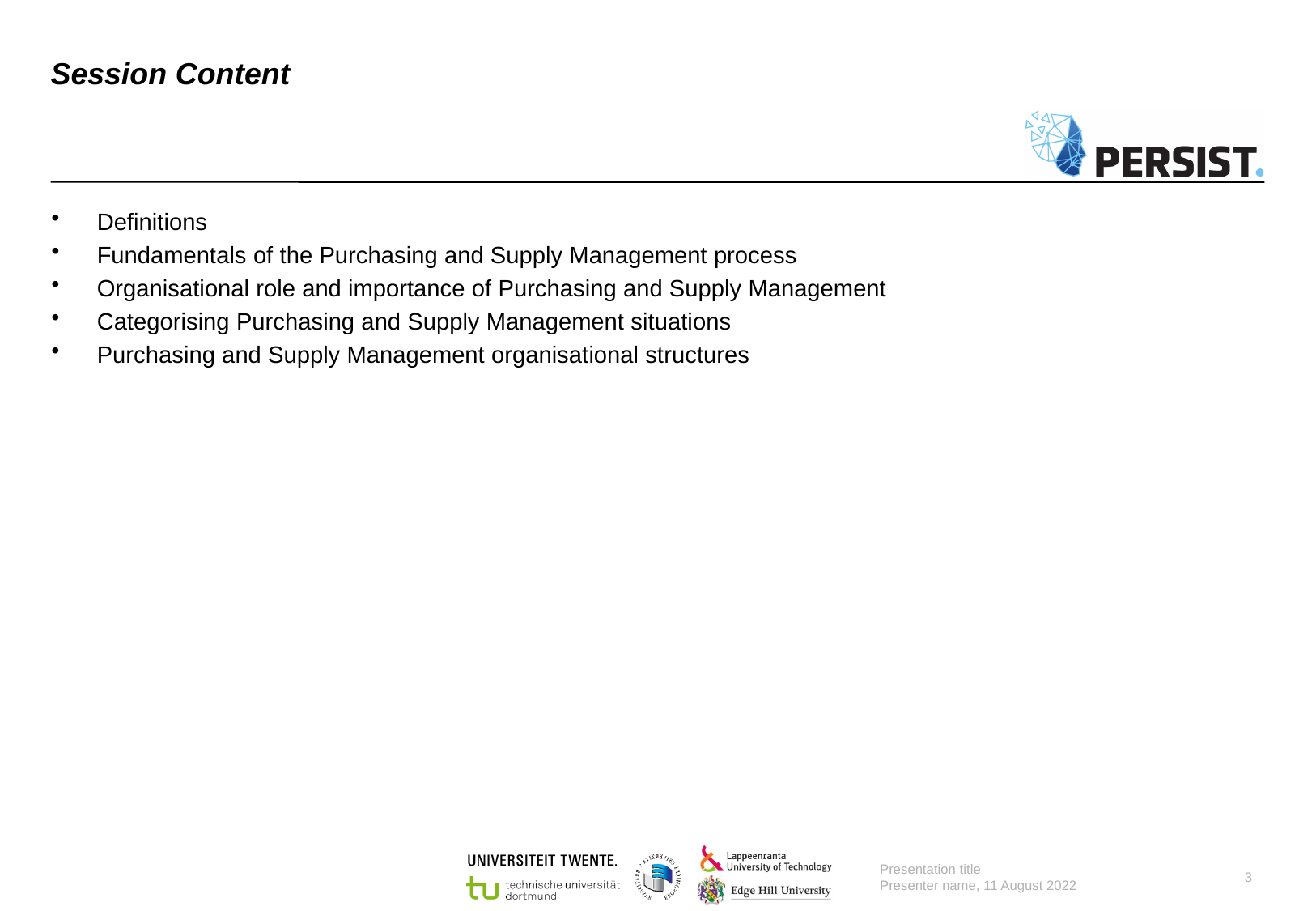

# Session Content
Definitions
Fundamentals of the Purchasing and Supply Management process
Organisational role and importance of Purchasing and Supply Management
Categorising Purchasing and Supply Management situations
Purchasing and Supply Management organisational structures

Presentation title
Presenter name, 11 August 2022
3